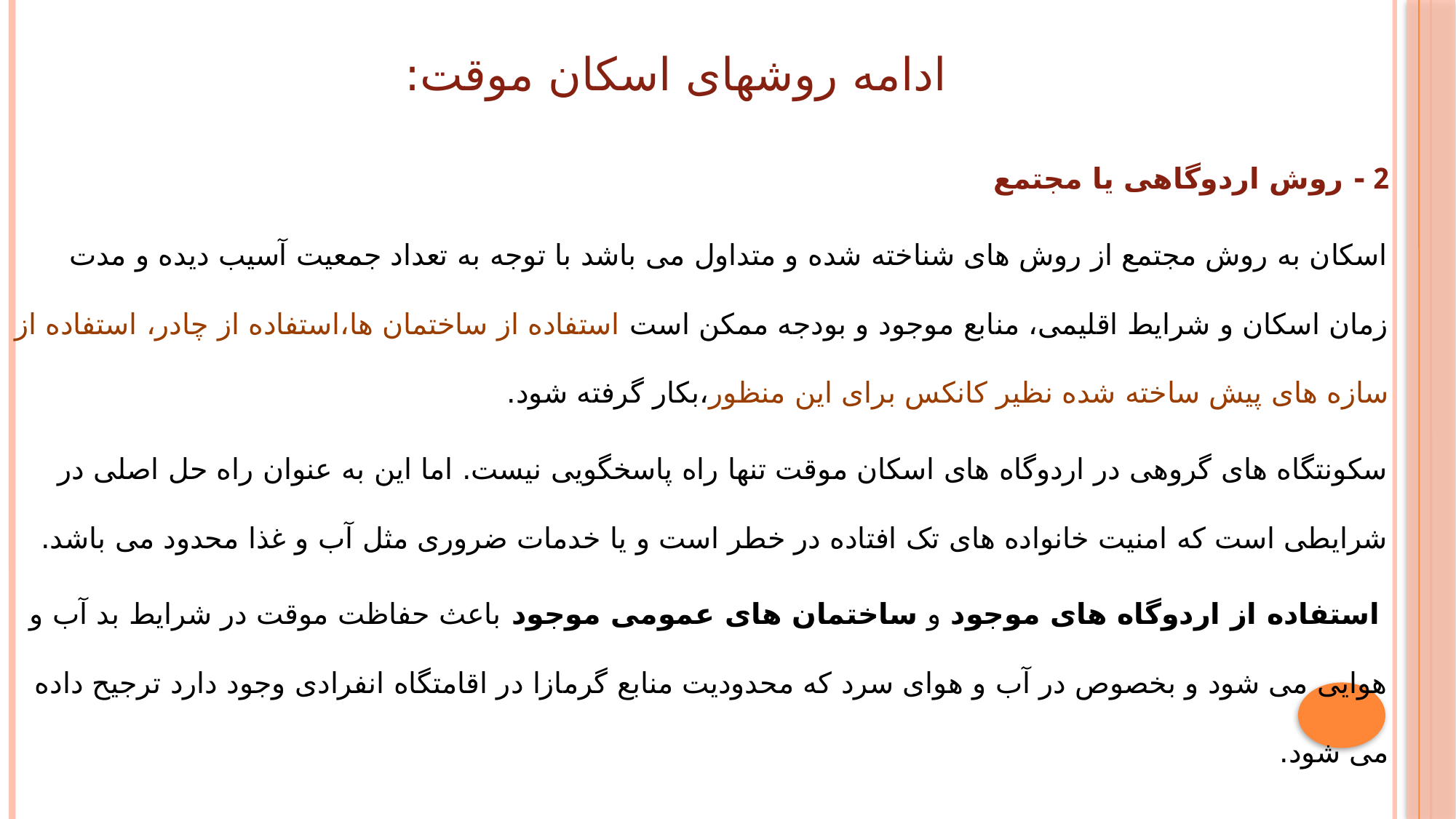

# ادامه روشهای اسکان موقت:
2 - روش اردوگاهی یا مجتمع
اسکان به روش مجتمع از روش های شناخته شده و متداول می باشد با توجه به تعداد جمعیت آسیب دیده و مدت زمان اسکان و شرایط اقلیمی، منابع موجود و بودجه ممکن است استفاده از ساختمان ها،استفاده از چادر، استفاده از سازه های پیش ساخته شده نظیر کانکس برای این منظور،بکار گرفته شود.
سکونتگاه های گروهی در اردوگاه های اسکان موقت تنها راه پاسخگویی نیست. اما این به عنوان راه حل اصلی در شرایطی است که امنیت خانواده های تک افتاده در خطر است و یا خدمات ضروری مثل آب و غذا محدود می باشد.
 استفاده از اردوگاه های موجود و ساختمان های عمومی موجود باعث حفاظت موقت در شرایط بد آب و هوایی می شود و بخصوص در آب و هوای سرد که محدودیت منابع گرمازا در اقامتگاه انفرادی وجود دارد ترجیح داده می شود.